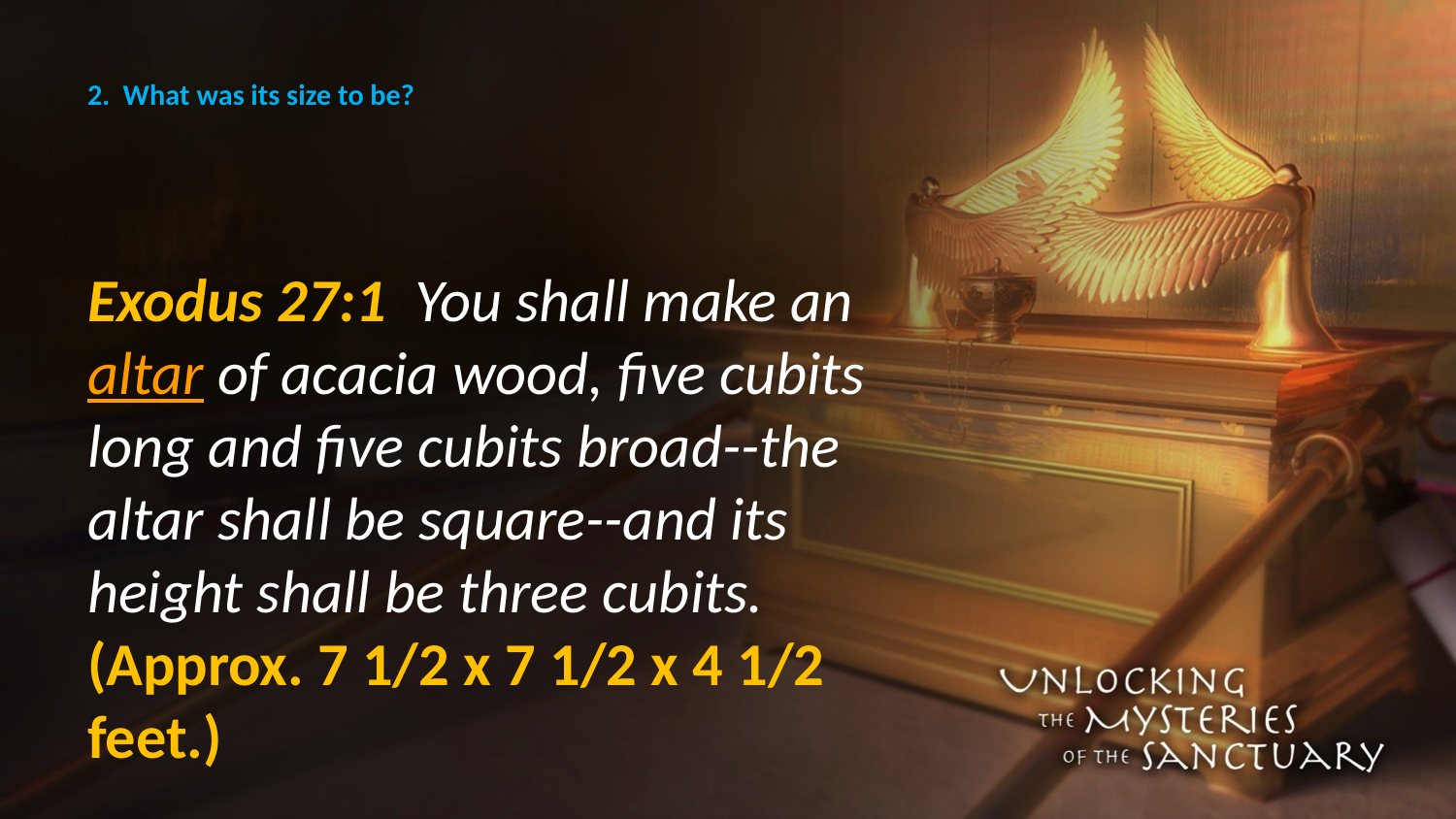

# 2.  What was its size to be?

Exodus 27:1  You shall make an altar of acacia wood, five cubits long and five cubits broad--the altar shall be square--and its height shall be three cubits.  (Approx. 7 1/2 x 7 1/2 x 4 1/2 feet.)